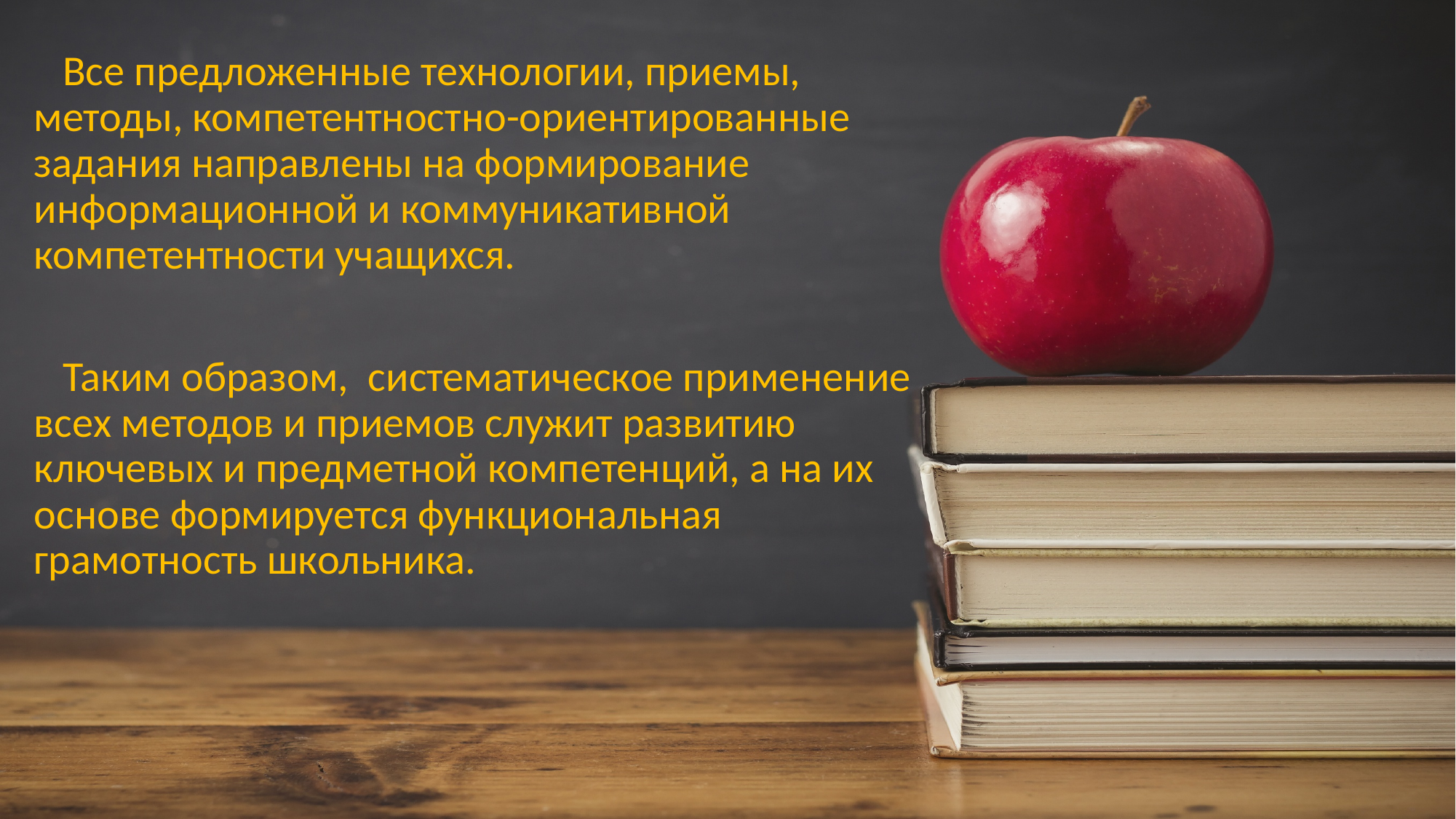

Все предложенные технологии, приемы, методы, компетентностно-ориентированные задания направлены на формирование информационной и коммуникативной компетентности учащихся.

   Таким образом,  систематическое применение всех методов и приемов служит развитию ключевых и предметной компетенций, а на их основе формируется функциональная грамотность школьника.

#